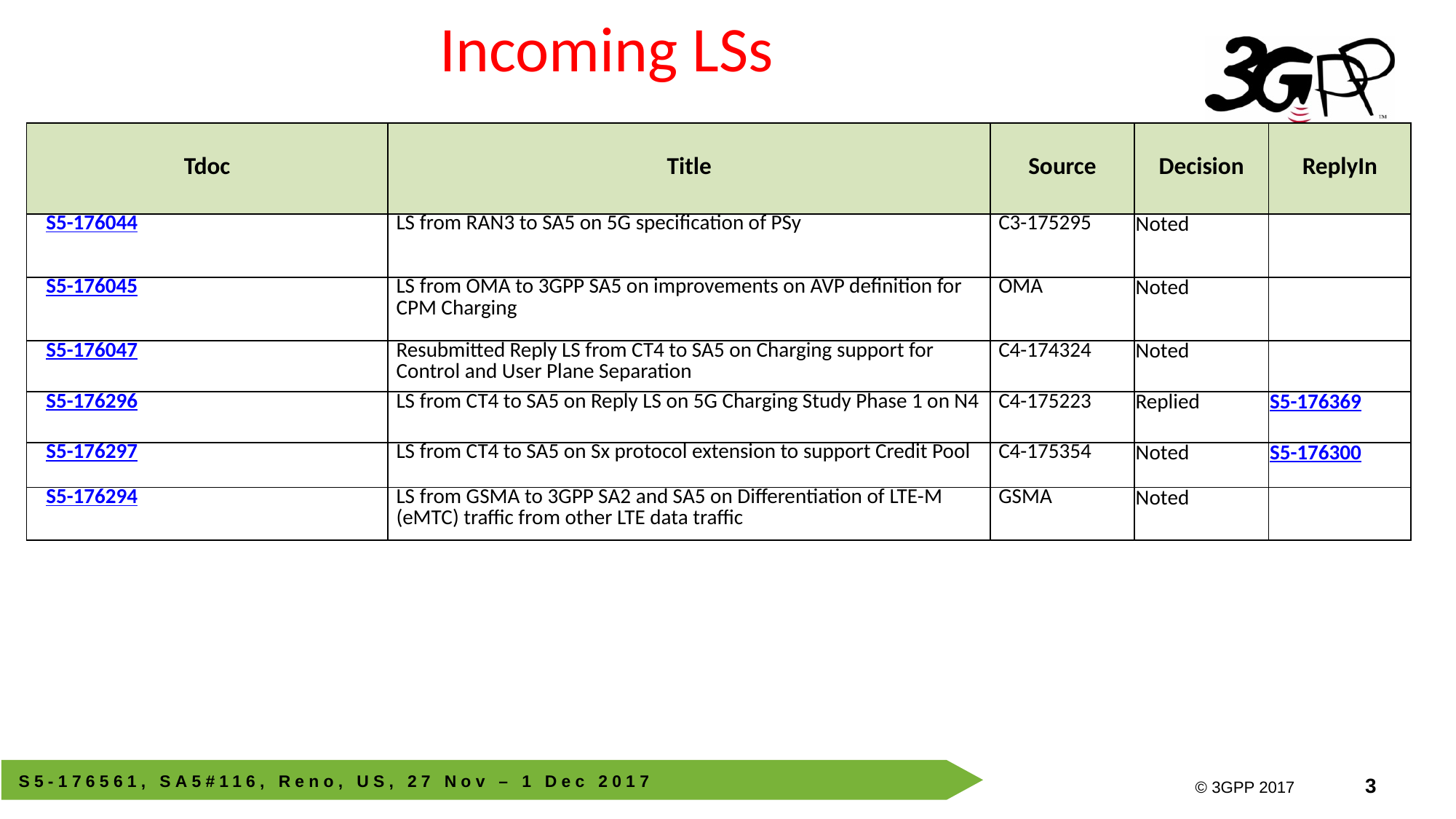

# Incoming LSs
| Tdoc | Title | Source | Decision | ReplyIn |
| --- | --- | --- | --- | --- |
| S5-176044 | LS from RAN3 to SA5 on 5G specification of PSy | C3-175295 | Noted |  |
| S5-176045 | LS from OMA to 3GPP SA5 on improvements on AVP definition for CPM Charging | OMA | Noted |  |
| S5-176047 | Resubmitted Reply LS from CT4 to SA5 on Charging support for Control and User Plane Separation | C4-174324 | Noted |  |
| S5-176296 | LS from CT4 to SA5 on Reply LS on 5G Charging Study Phase 1 on N4 | C4-175223 | Replied | S5-176369 |
| S5-176297 | LS from CT4 to SA5 on Sx protocol extension to support Credit Pool | C4-175354 | Noted | S5-176300 |
| S5-176294 | LS from GSMA to 3GPP SA2 and SA5 on Differentiation of LTE-M (eMTC) traffic from other LTE data traffic | GSMA | Noted |  |